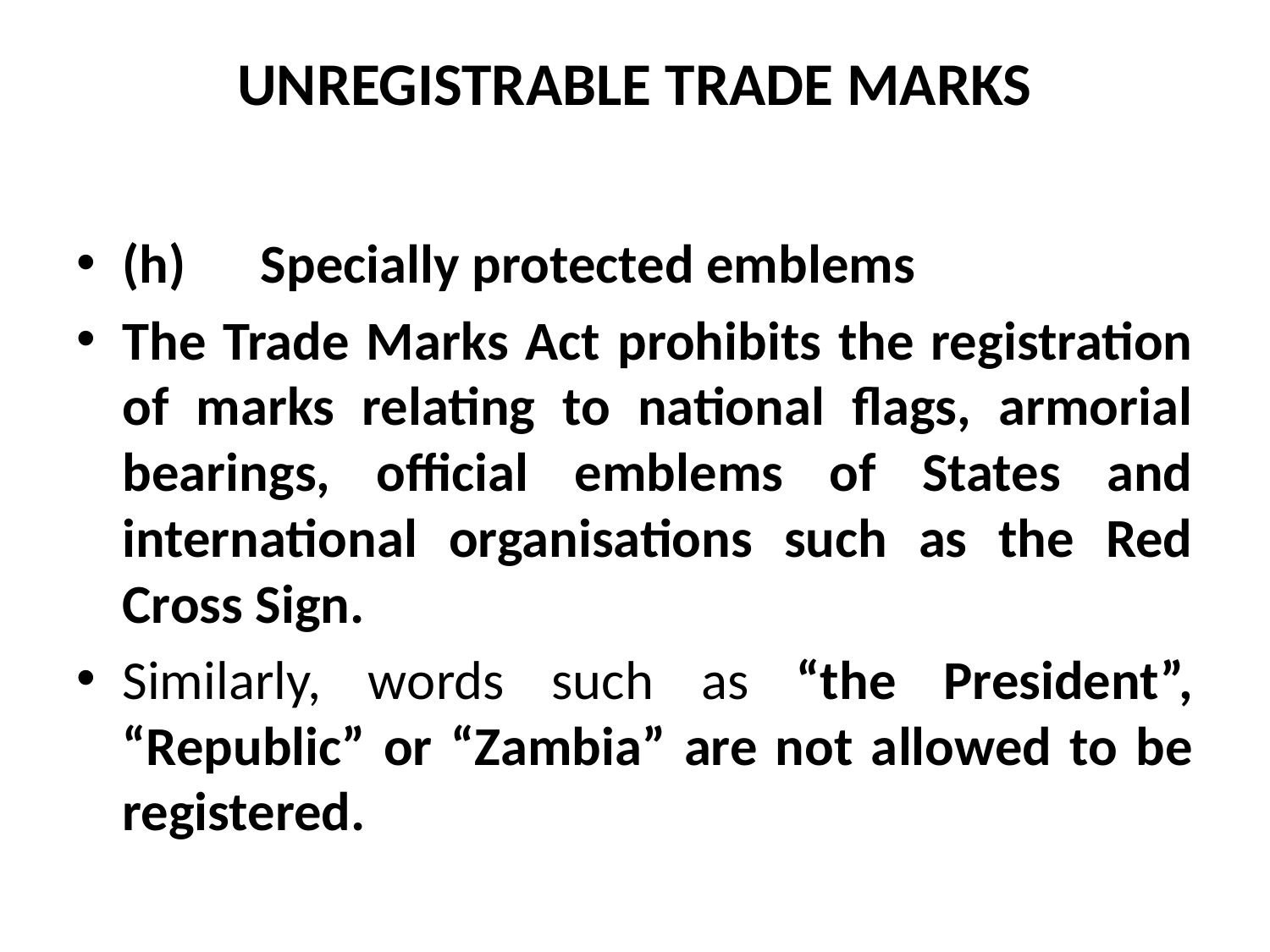

# UNREGISTRABLE TRADE MARKS
(h)      Specially protected emblems
The Trade Marks Act prohibits the registration of marks relating to national flags, armorial bearings, official emblems of States and international organisations such as the Red Cross Sign.
Similarly, words such as “the President”, “Republic” or “Zambia” are not allowed to be registered.